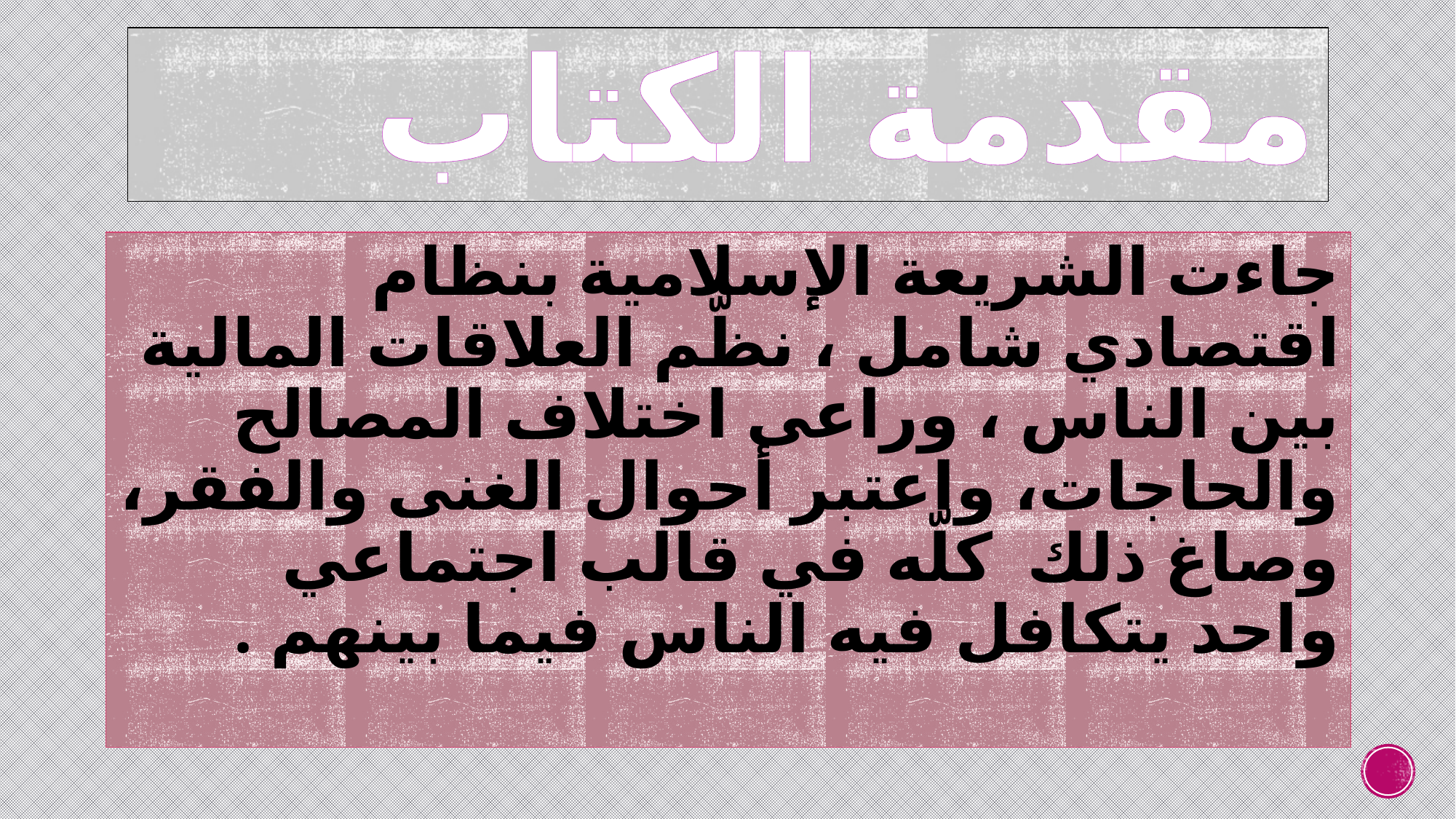

# مقدمة الكتاب
جاءت الشريعة الإسلامية بنظام اقتصادي شامل ، نظّم العلاقات المالية بين الناس ، وراعى اختلاف المصالح والحاجات، واعتبر أحوال الغنى والفقر، وصاغ ذلك  كلّه في قالب اجتماعي واحد يتكافل فيه الناس فيما بينهم .